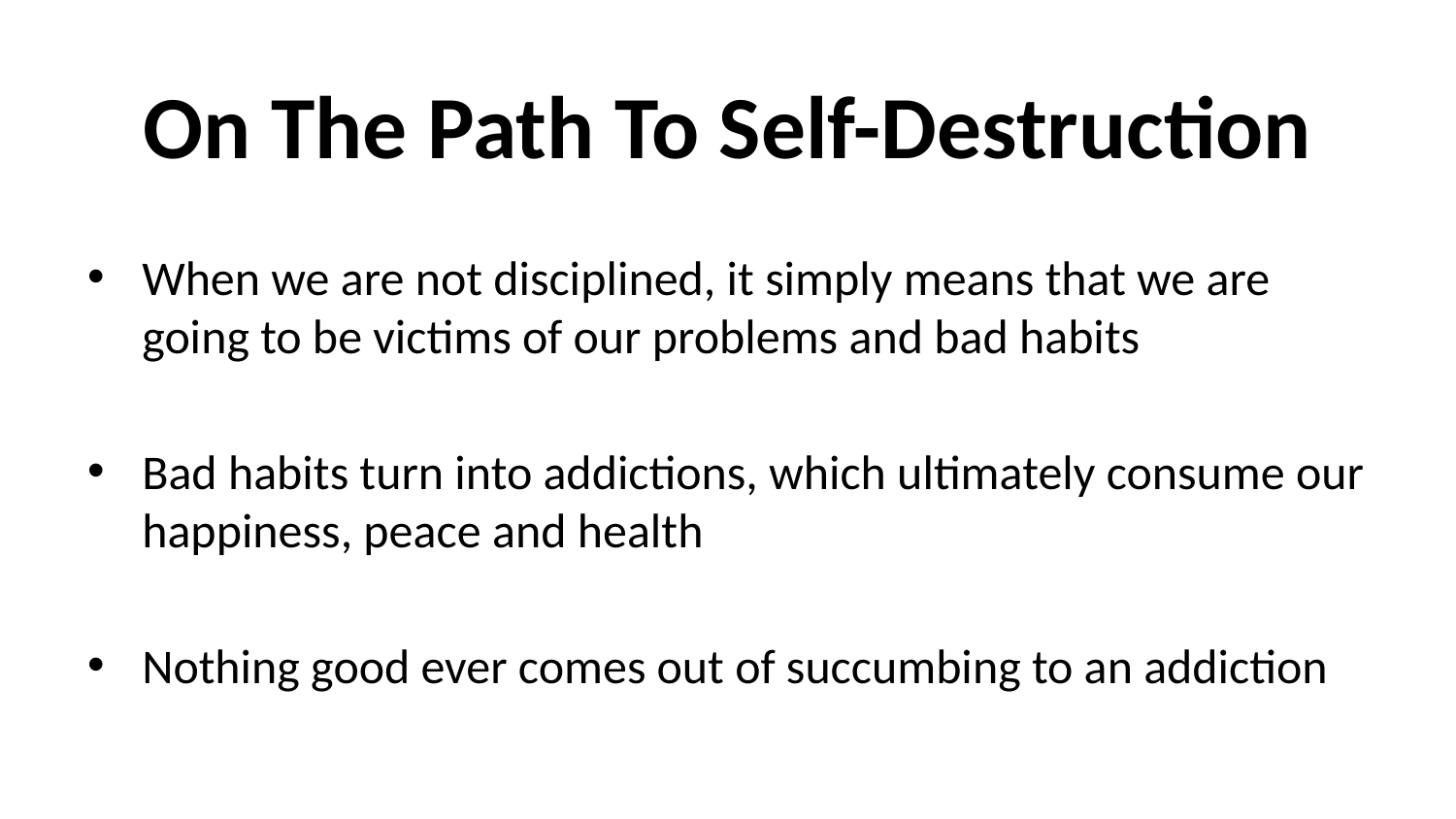

# On The Path To Self-Destruction
When we are not disciplined, it simply means that we are going to be victims of our problems and bad habits

Bad habits turn into addictions, which ultimately consume our happiness, peace and health

Nothing good ever comes out of succumbing to an addiction